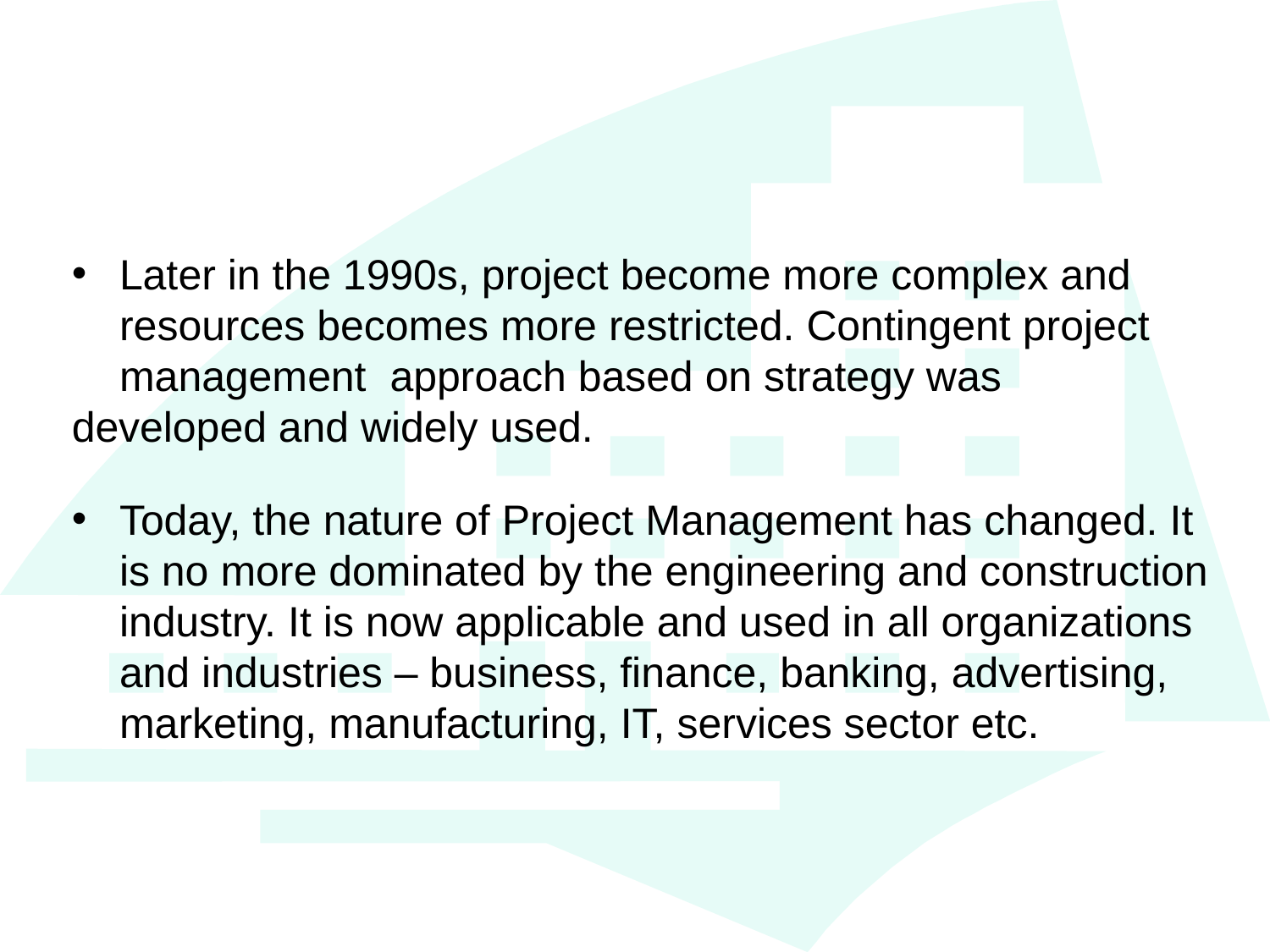

Later in the 1990s, project become more complex and
	resources becomes more restricted. Contingent project
	management  approach based on strategy was
developed and widely used.

Today, the nature of Project Management has changed. It  is no more dominated by the engineering and construction
industry. It is now applicable and used in all organizations and industries – business, finance, banking, advertising,
marketing, manufacturing, IT, services sector etc.

21